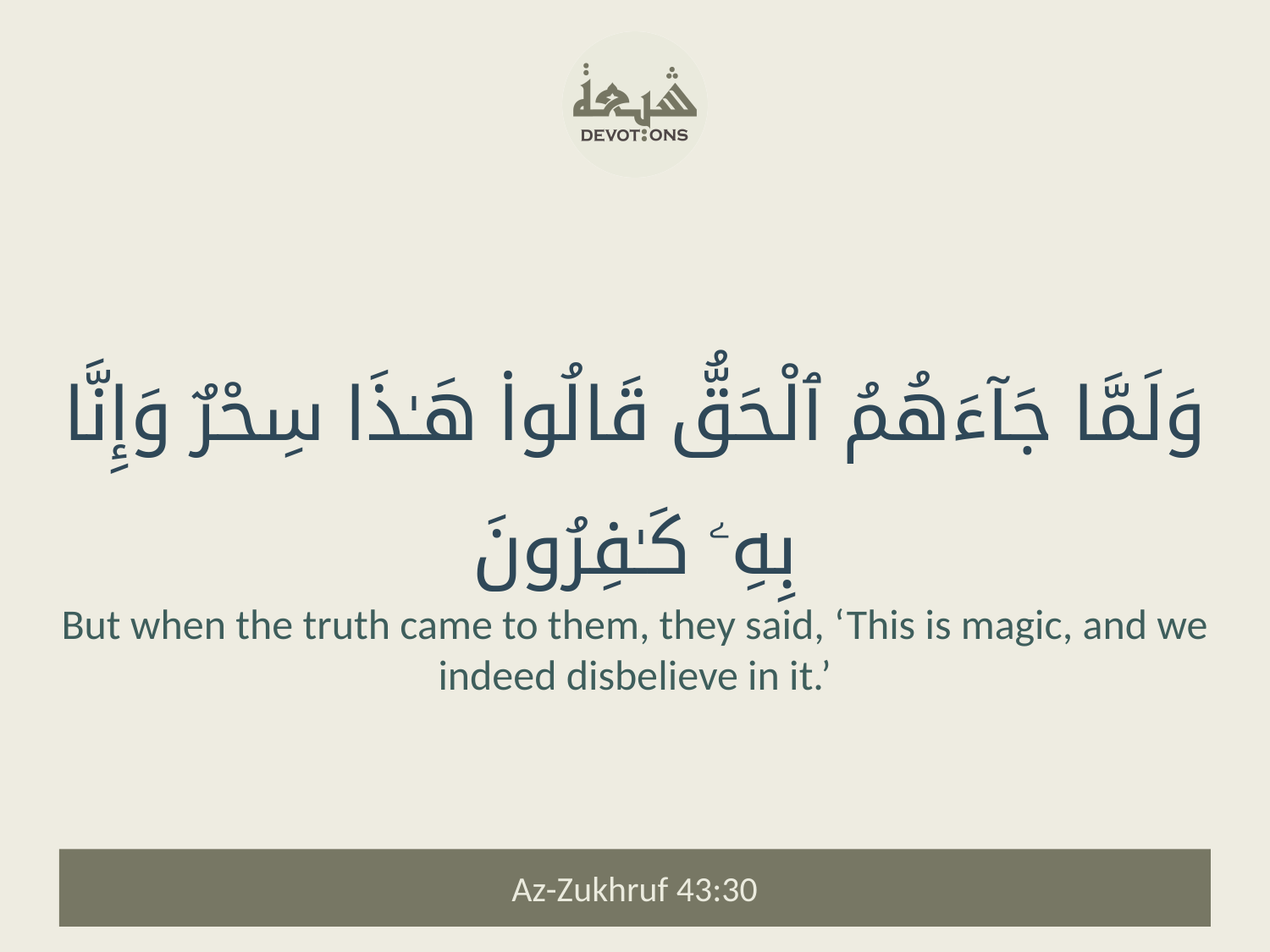

وَلَمَّا جَآءَهُمُ ٱلْحَقُّ قَالُوا۟ هَـٰذَا سِحْرٌ وَإِنَّا بِهِۦ كَـٰفِرُونَ
But when the truth came to them, they said, ‘This is magic, and we indeed disbelieve in it.’
Az-Zukhruf 43:30